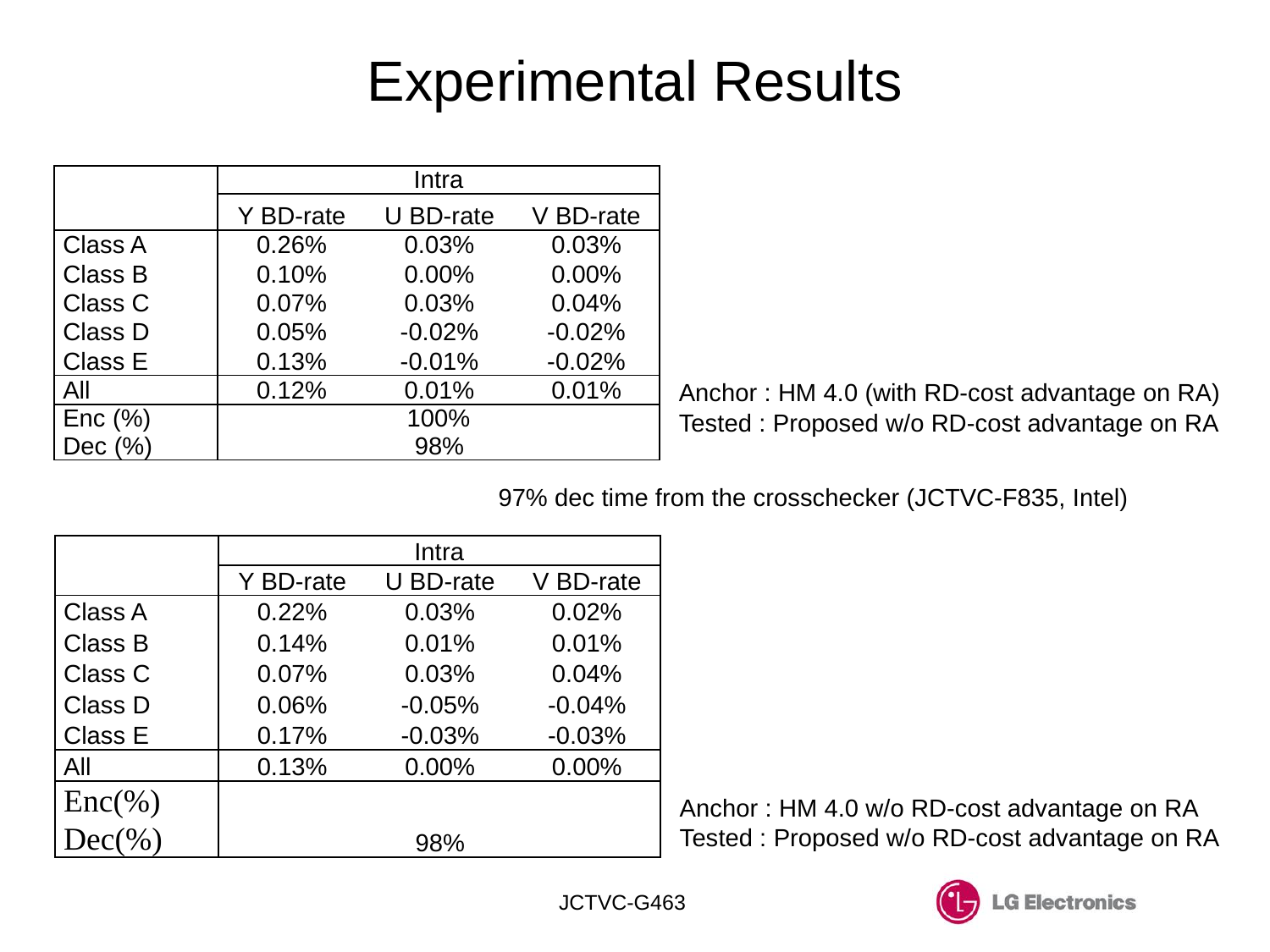

# Experimental Results
|  | Intra |  |  |
| --- | --- | --- | --- |
|  | Y BD-rate | U BD-rate | V BD-rate |
| Class A | 0.26% | 0.03% | 0.03% |
| Class B | 0.10% | 0.00% | 0.00% |
| Class C | 0.07% | 0.03% | 0.04% |
| Class D | 0.05% | -0.02% | -0.02% |
| Class E | 0.13% | -0.01% | -0.02% |
| All | 0.12% | 0.01% | 0.01% |
| Enc (%) | 100% |  |  |
| Dec (%) |  | 98% |  |
Anchor : HM 4.0 (with RD-cost advantage on RA)
Tested : Proposed w/o RD-cost advantage on RA
97% dec time from the crosschecker (JCTVC-F835, Intel)
|  | Intra |  |  |
| --- | --- | --- | --- |
|  | Y BD-rate | U BD-rate | V BD-rate |
| Class A | 0.22% | 0.03% | 0.02% |
| Class B | 0.14% | 0.01% | 0.01% |
| Class C | 0.07% | 0.03% | 0.04% |
| Class D | 0.06% | -0.05% | -0.04% |
| Class E | 0.17% | -0.03% | -0.03% |
| All | 0.13% | 0.00% | 0.00% |
| Enc(%) |  |  |  |
| Dec(%) |  | 98% |  |
Anchor : HM 4.0 w/o RD-cost advantage on RA
Tested : Proposed w/o RD-cost advantage on RA